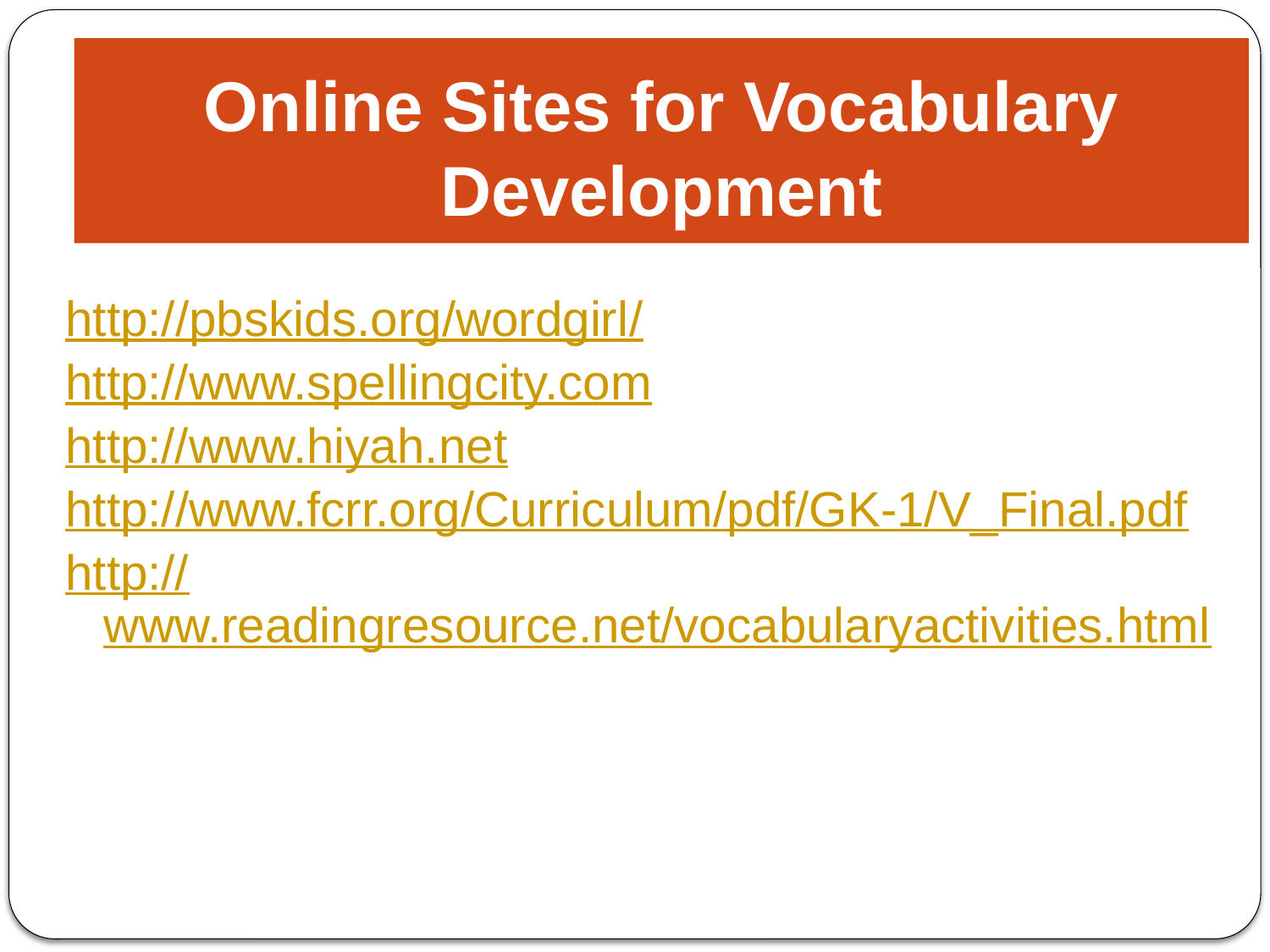

# Online Sites for Vocabulary Development

http://pbskids.org/wordgirl/
http://www.spellingcity.com
http://www.hiyah.net
http://www.fcrr.org/Curriculum/pdf/GK-1/V_Final.pdf
http://www.readingresource.net/vocabularyactivities.html